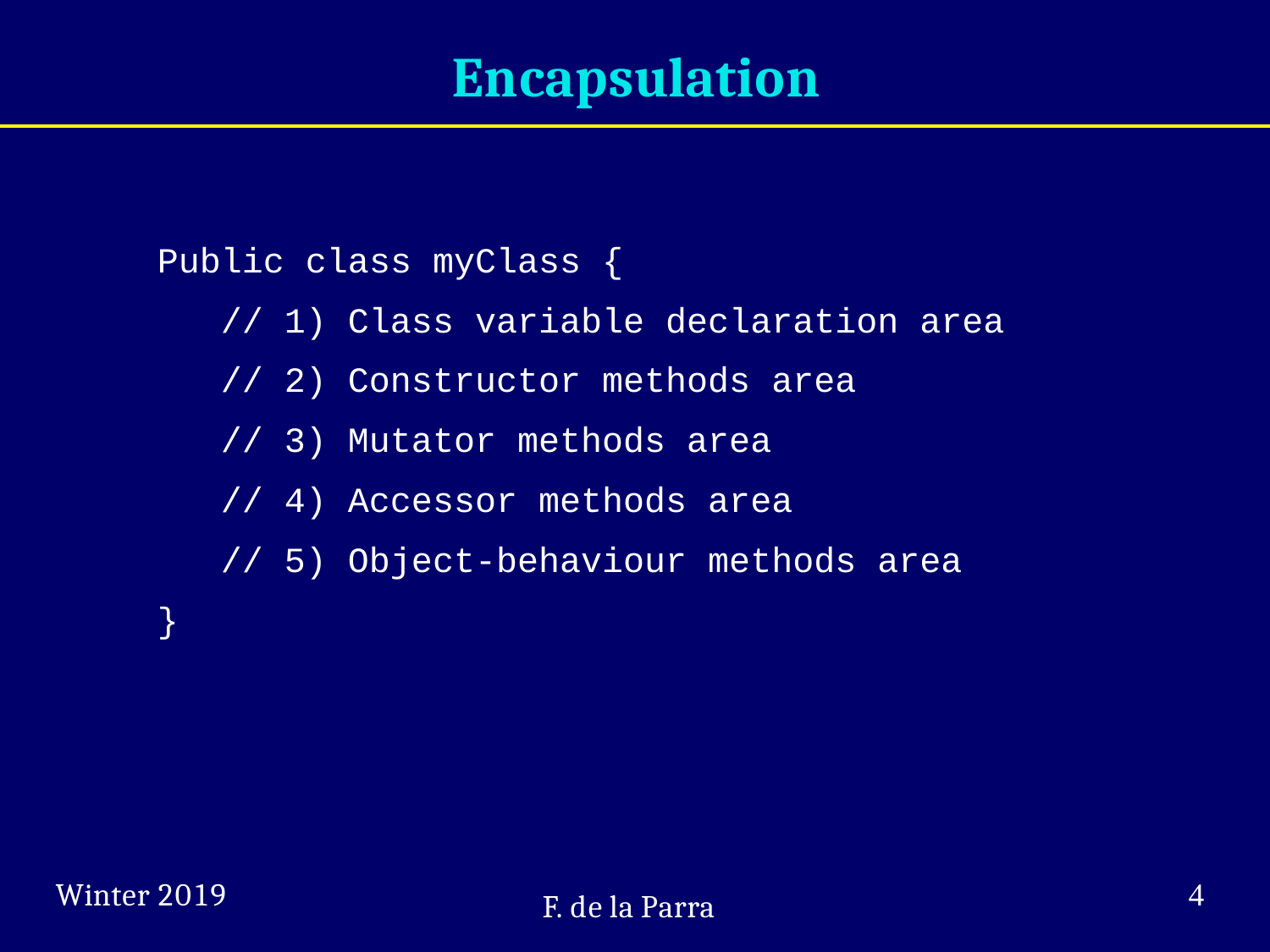

# Encapsulation
Public class myClass {
   // 1) Class variable declaration area
   // 2) Constructor methods area
   // 3) Mutator methods area
   // 4) Accessor methods area
   // 5) Object-behaviour methods area
}
Winter 2019
4
F. de la Parra